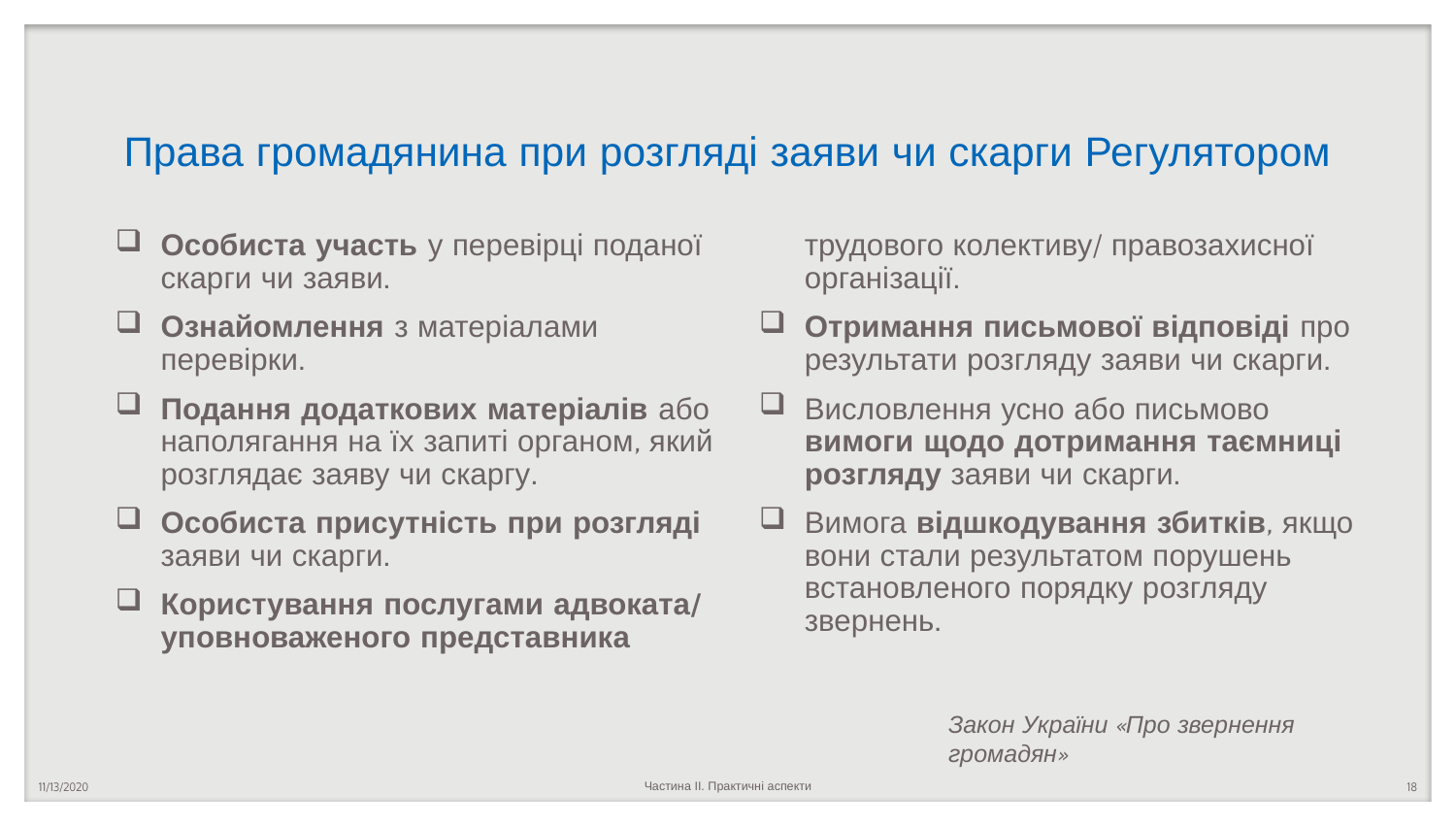

# Права громадянина при розгляді заяви чи скарги Регулятором
Особиста участь у перевірці поданої скарги чи заяви.
Ознайомлення з матеріалами перевірки.
Подання додаткових матеріалів або наполягання на їх запиті органом, який розглядає заяву чи скаргу.
Особиста присутність при розгляді заяви чи скарги.
Користування послугами адвоката/ уповноваженого представника трудового колективу/ правозахисної організації.
Отримання письмової відповіді про результати розгляду заяви чи скарги.
Висловлення усно або письмово вимоги щодо дотримання таємниці розгляду заяви чи скарги.
Вимога відшкодування збитків, якщо вони стали результатом порушень встановленого порядку розгляду звернень.
Закон України «Про звернення громадян»
11/13/2020
Частина ІІ. Практичні аспекти
18